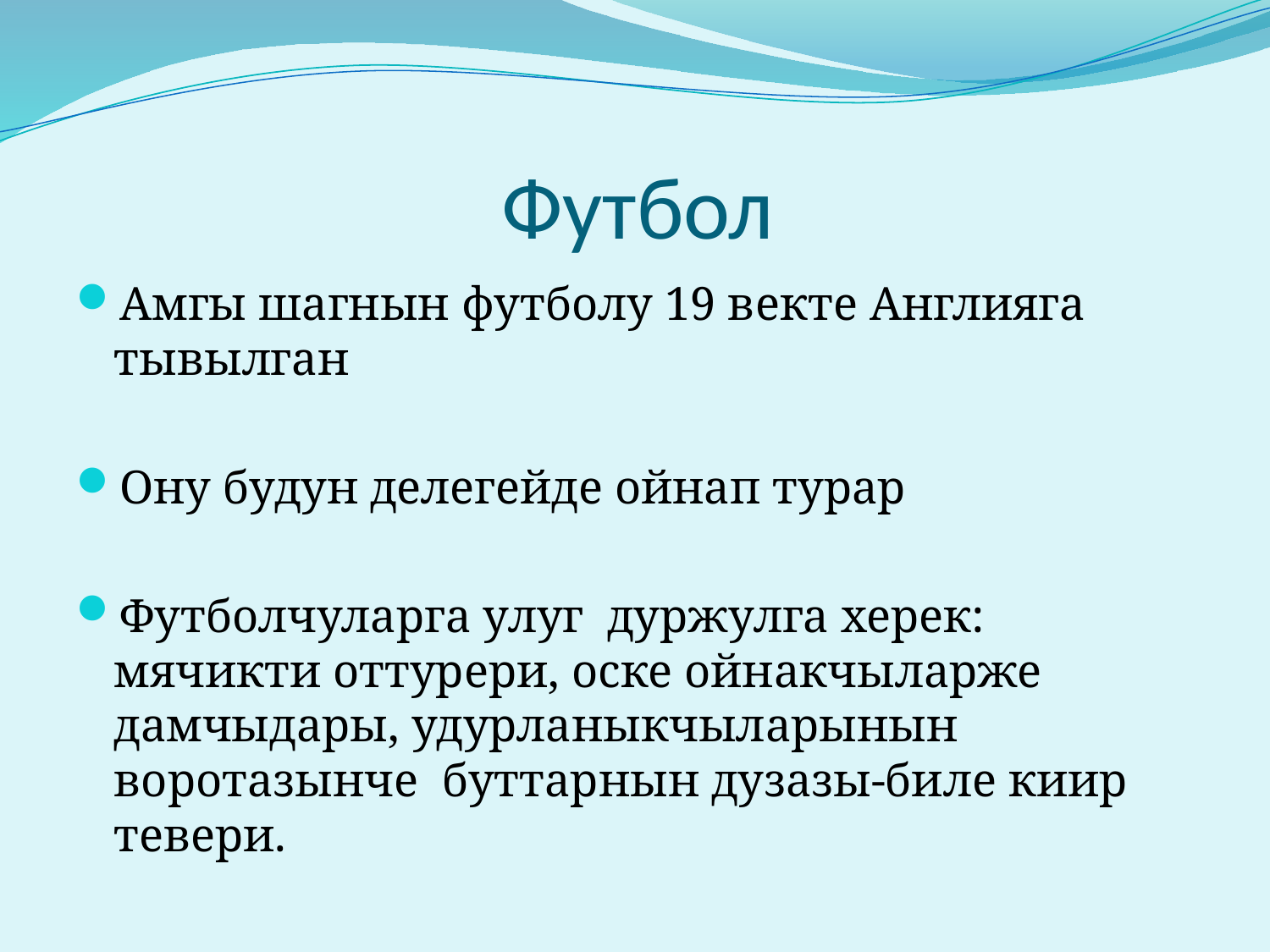

# Футбол
Амгы шагнын футболу 19 векте Англияга тывылган

Ону будун делегейде ойнап турар

Футболчуларга улуг  дуржулга херек: мячикти оттурери, оске ойнакчыларже дамчыдары, удурланыкчыларынын воротазынче  буттарнын дузазы-биле киир тевери.